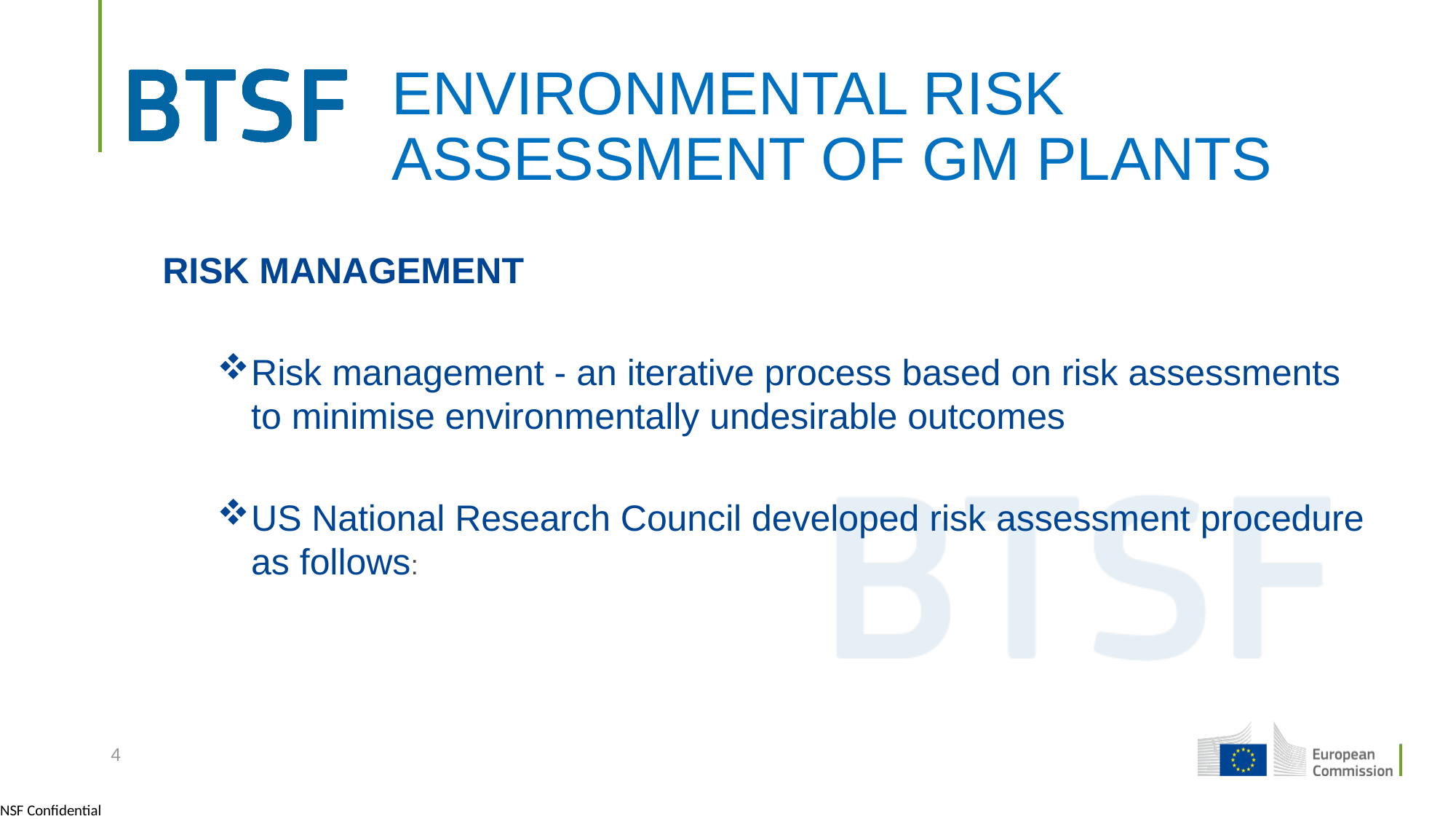

RISK MANAGEMENT

Risk management - an iterative process based on risk assessments to minimise environmentally undesirable outcomes

US National Research Council developed risk assessment procedure as follows:

# ENVIRONMENTAL RISK ASSESSMENT OF GM PLANTS
4